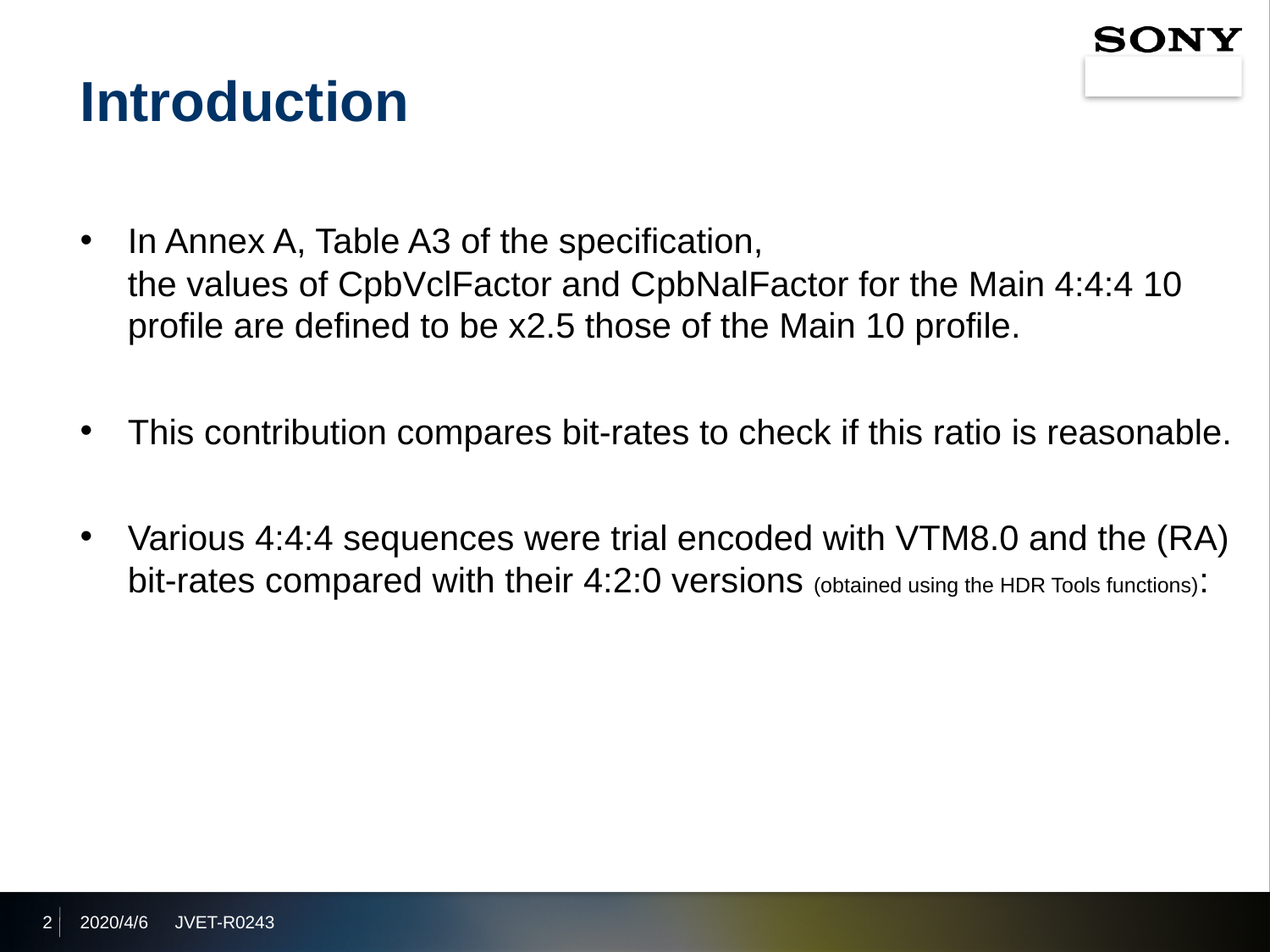

# Introduction

In Annex A, Table A3 of the specification,
the values of CpbVclFactor and CpbNalFactor for the Main 4:4:4 10 profile are defined to be x2.5 those of the Main 10 profile.

This contribution compares bit-rates to check if this ratio is reasonable.

Various 4:4:4 sequences were trial encoded with VTM8.0 and the (RA) bit-rates compared with their 4:2:0 versions (obtained using the HDR Tools functions):

2
2020/4/6
JVET-R0243